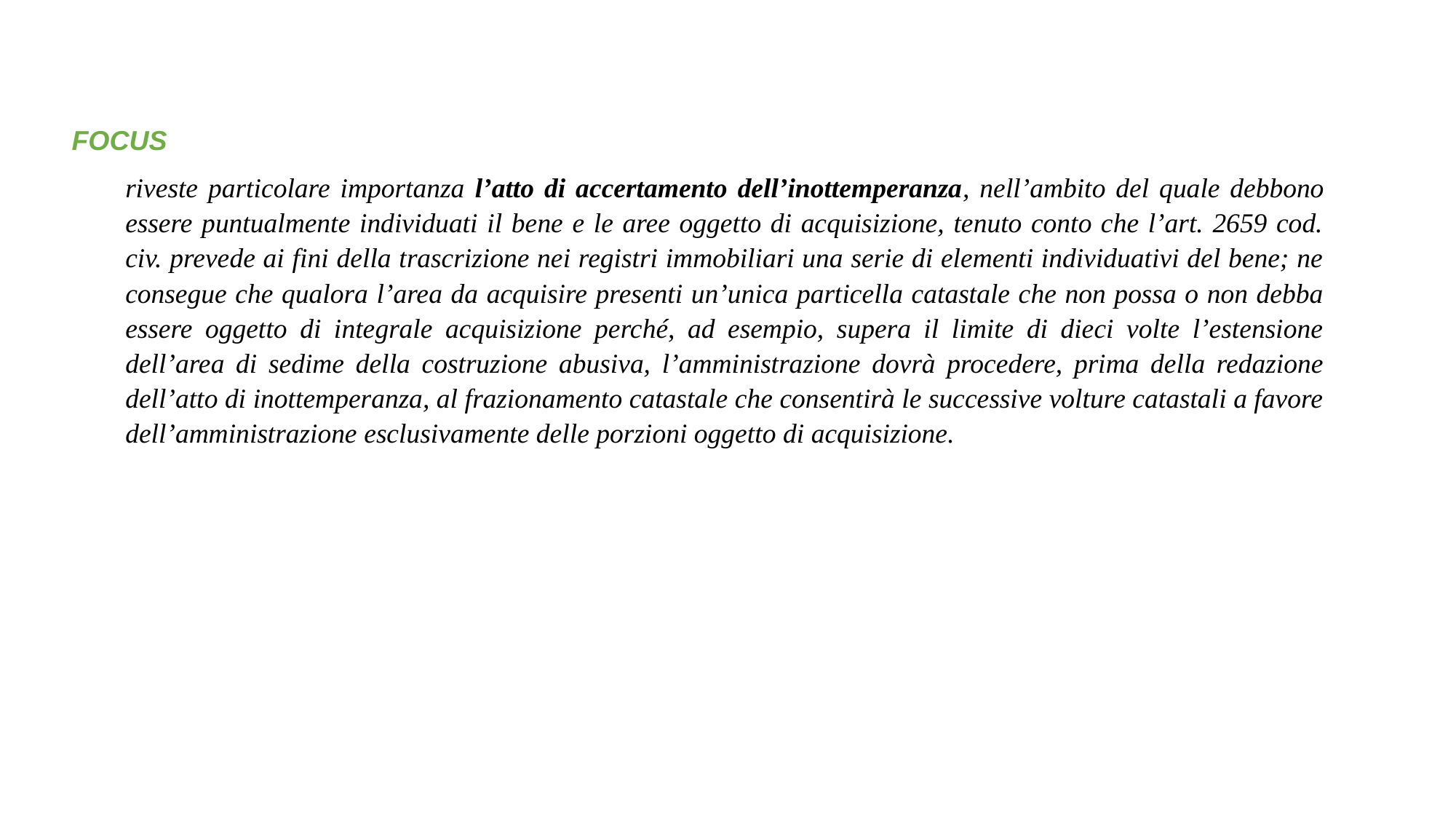

FOCUS
riveste particolare importanza l’atto di accertamento dell’inottemperanza, nell’ambito del quale debbono essere puntualmente individuati il bene e le aree oggetto di acquisizione, tenuto conto che l’art. 2659 cod. civ. prevede ai fini della trascrizione nei registri immobiliari una serie di elementi individuativi del bene; ne consegue che qualora l’area da acquisire presenti un’unica particella catastale che non possa o non debba essere oggetto di integrale acquisizione perché, ad esempio, supera il limite di dieci volte l’estensione dell’area di sedime della costruzione abusiva, l’amministrazione dovrà procedere, prima della redazione dell’atto di inottemperanza, al frazionamento catastale che consentirà le successive volture catastali a favore dell’amministrazione esclusivamente delle porzioni oggetto di acquisizione.